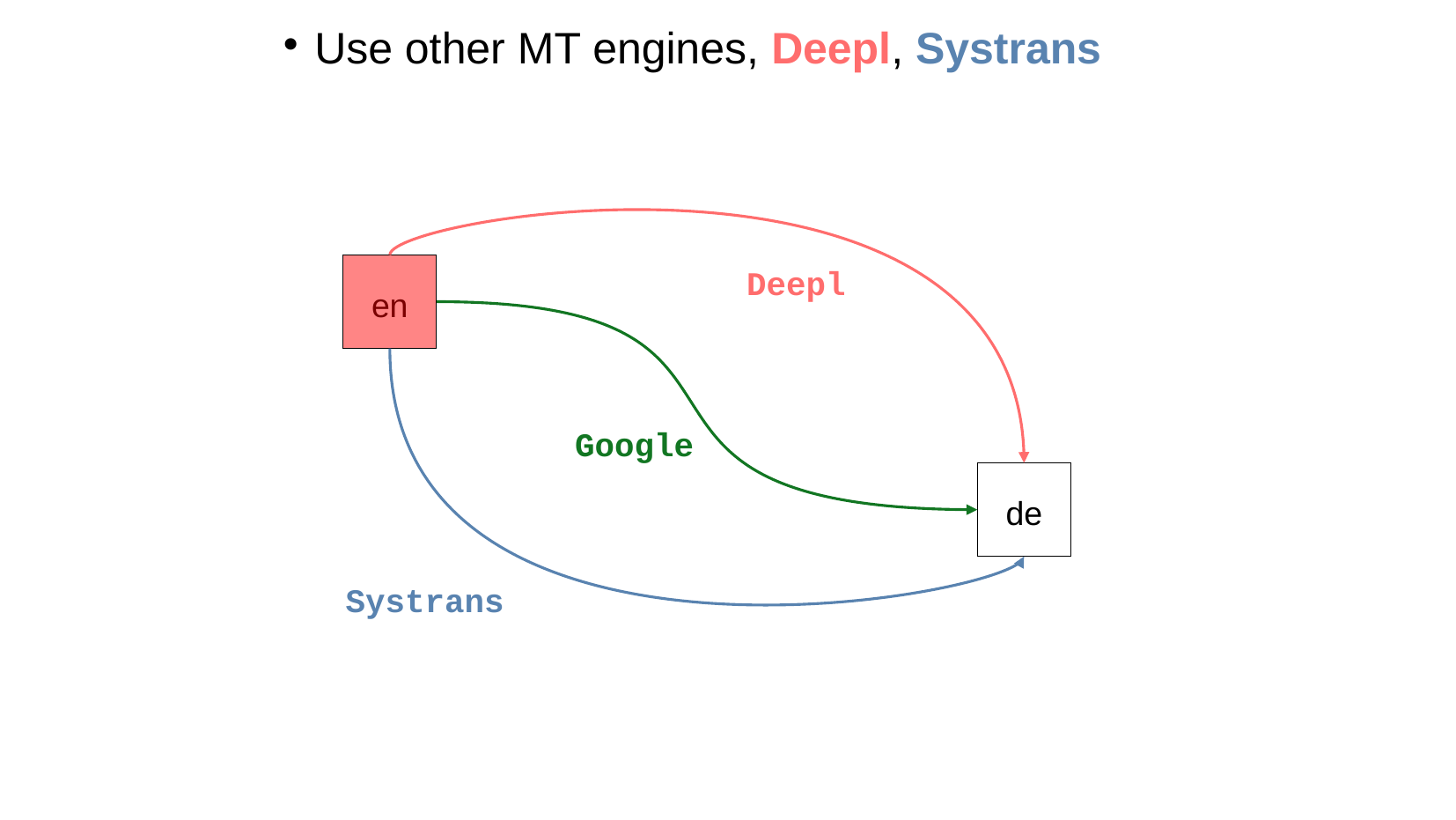

Use other MT engines, Deepl, Systrans

Deepl
en
Google

de
Systrans